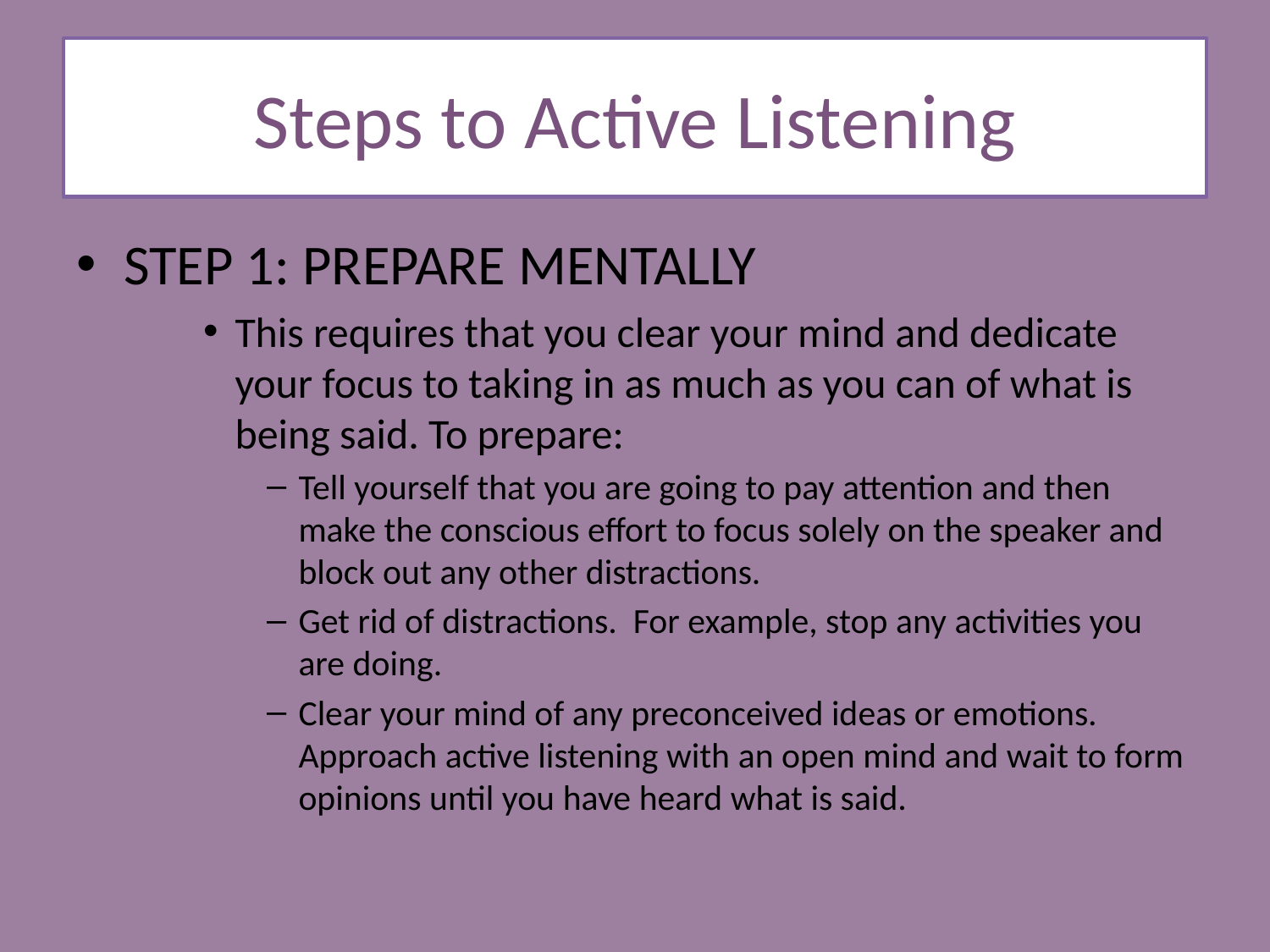

# Steps to Active Listening
STEP 1: PREPARE MENTALLY
This requires that you clear your mind and dedicate your focus to taking in as much as you can of what is being said. To prepare:
Tell yourself that you are going to pay attention and then make the conscious effort to focus solely on the speaker and block out any other distractions.
Get rid of distractions.  For example, stop any activities you are doing.
Clear your mind of any preconceived ideas or emotions. Approach active listening with an open mind and wait to form opinions until you have heard what is said.